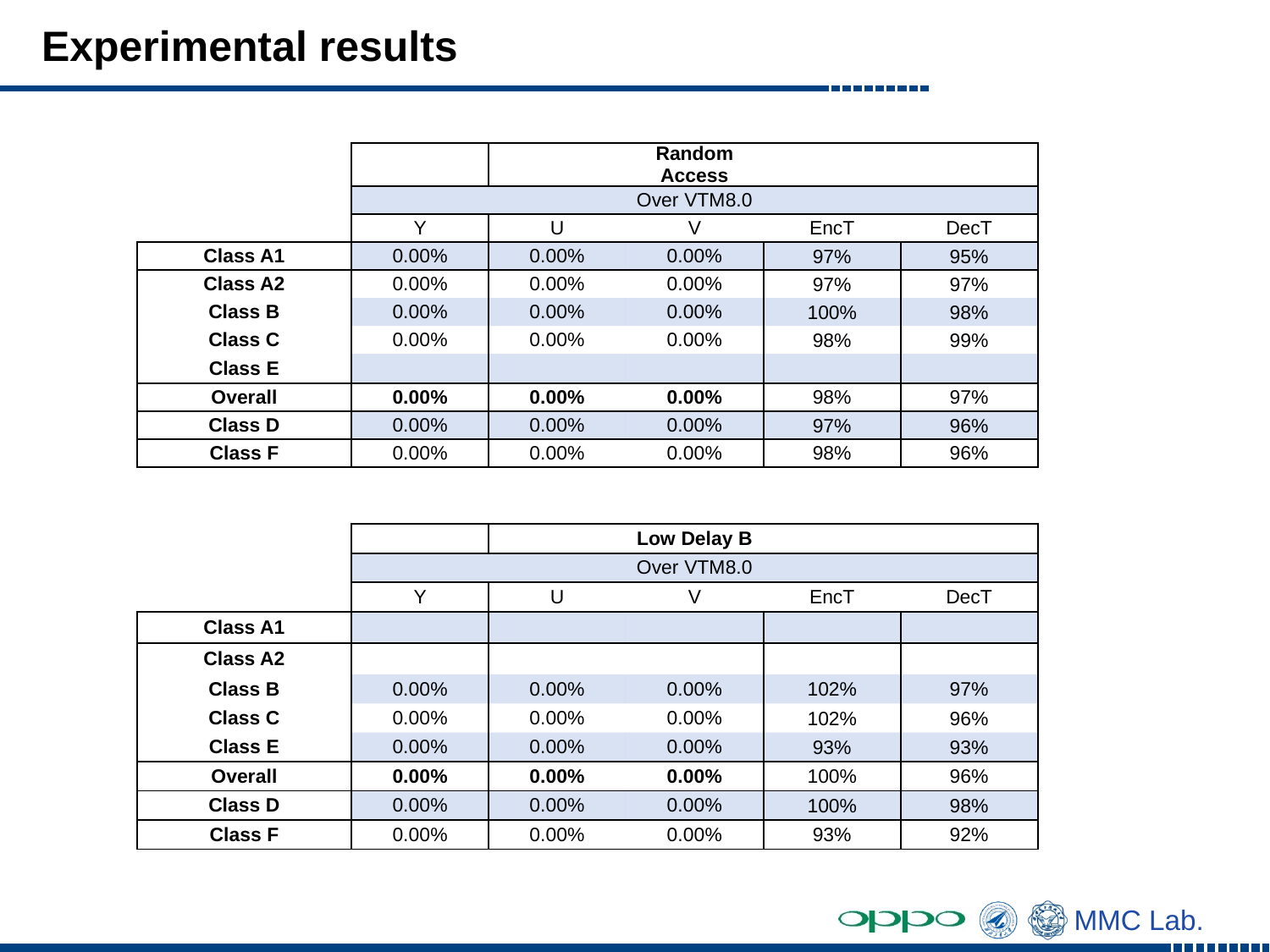

# Experimental results
|  |  |  | Random Access |  |  |
| --- | --- | --- | --- | --- | --- |
|  | Over VTM8.0 |  |  |  |  |
|  | Y | U | V | EncT | DecT |
| Class A1 | 0.00% | 0.00% | 0.00% | 97% | 95% |
| Class A2 | 0.00% | 0.00% | 0.00% | 97% | 97% |
| Class B | 0.00% | 0.00% | 0.00% | 100% | 98% |
| Class C | 0.00% | 0.00% | 0.00% | 98% | 99% |
| Class E |  |  |  |  |  |
| Overall | 0.00% | 0.00% | 0.00% | 98% | 97% |
| Class D | 0.00% | 0.00% | 0.00% | 97% | 96% |
| Class F | 0.00% | 0.00% | 0.00% | 98% | 96% |
|  |  |  | Low Delay B |  |  |
| --- | --- | --- | --- | --- | --- |
|  | Over VTM8.0 |  |  |  |  |
|  | Y | U | V | EncT | DecT |
| Class A1 |  |  |  |  |  |
| Class A2 |  |  |  |  |  |
| Class B | 0.00% | 0.00% | 0.00% | 102% | 97% |
| Class C | 0.00% | 0.00% | 0.00% | 102% | 96% |
| Class E | 0.00% | 0.00% | 0.00% | 93% | 93% |
| Overall | 0.00% | 0.00% | 0.00% | 100% | 96% |
| Class D | 0.00% | 0.00% | 0.00% | 100% | 98% |
| Class F | 0.00% | 0.00% | 0.00% | 93% | 92% |